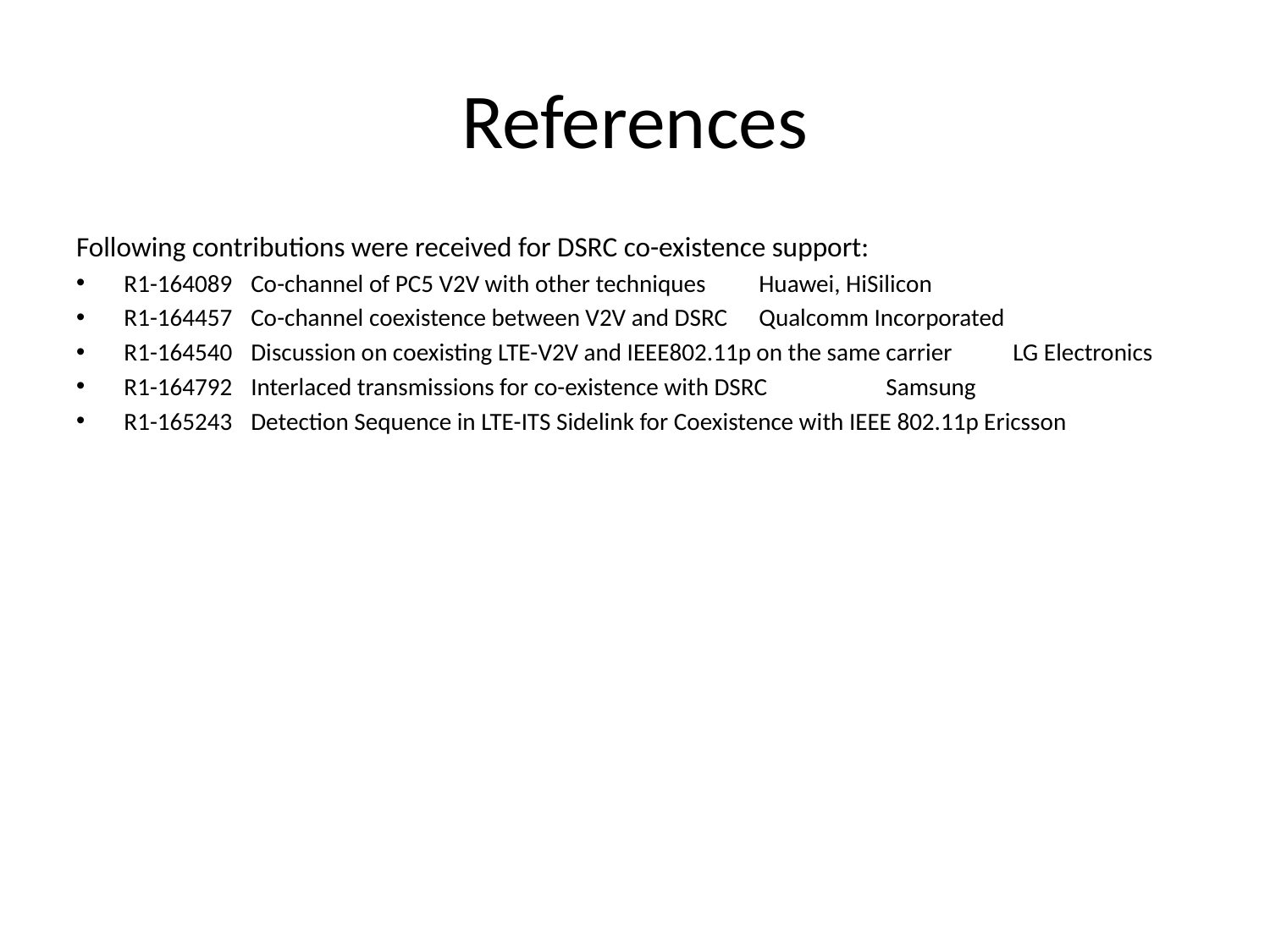

# References
Following contributions were received for DSRC co-existence support:
R1-164089	Co-channel of PC5 V2V with other techniques	Huawei, HiSilicon
R1-164457	Co-channel coexistence between V2V and DSRC	Qualcomm Incorporated
R1-164540	Discussion on coexisting LTE-V2V and IEEE802.11p on the same carrier	LG Electronics
R1-164792	Interlaced transmissions for co-existence with DSRC	Samsung
R1-165243	Detection Sequence in LTE-ITS Sidelink for Coexistence with IEEE 802.11p Ericsson